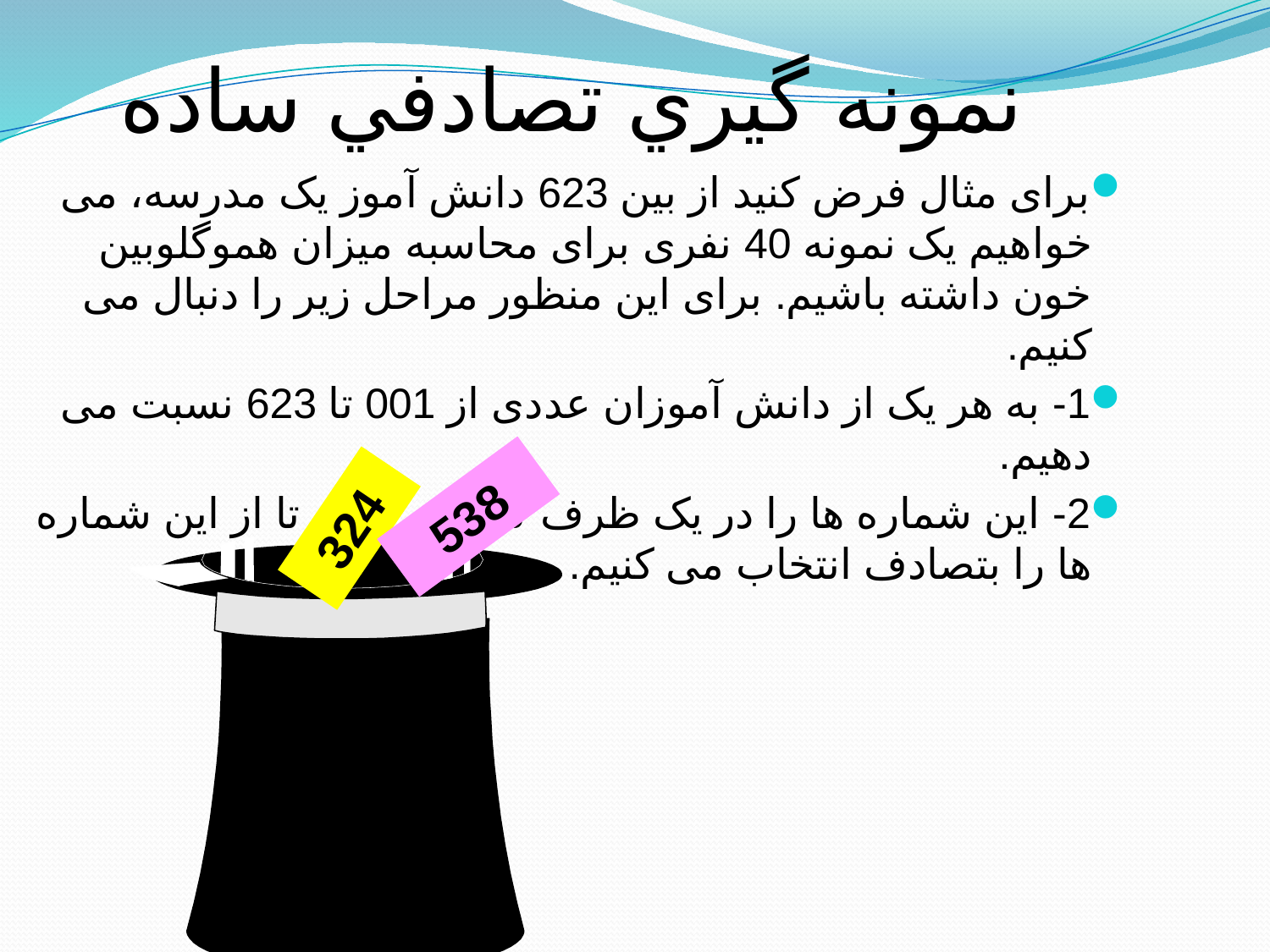

نمونه گيري تصادفي ساده
برای مثال فرض کنید از بین 623 دانش آموز یک مدرسه، می خواهیم یک نمونه 40 نفری برای محاسبه میزان هموگلوبین خون داشته باشیم. برای این منظور مراحل زیر را دنبال می کنیم.
1- به هر یک از دانش آموزان عددی از 001 تا 623 نسبت می دهیم.
2- این شماره ها را در یک ظرف گذاشته و 40 تا از این شماره ها را بتصادف انتخاب می کنیم.
538
324